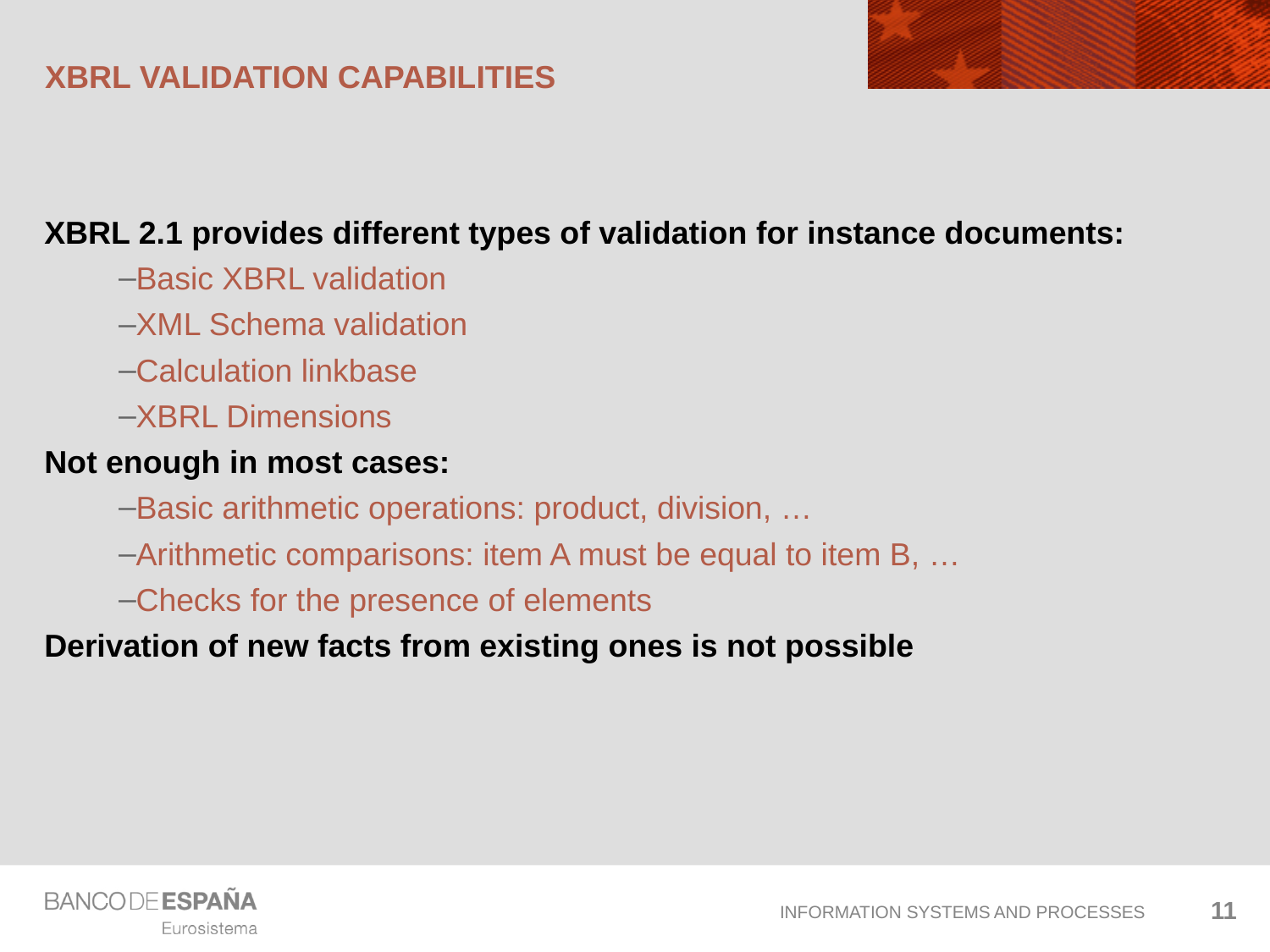

# XBRL VALIDATION CAPABILITIES
XBRL 2.1 provides different types of validation for instance documents:
Basic XBRL validation
XML Schema validation
Calculation linkbase
XBRL Dimensions
Not enough in most cases:
Basic arithmetic operations: product, division, …
Arithmetic comparisons: item A must be equal to item B, …
Checks for the presence of elements
Derivation of new facts from existing ones is not possible
11